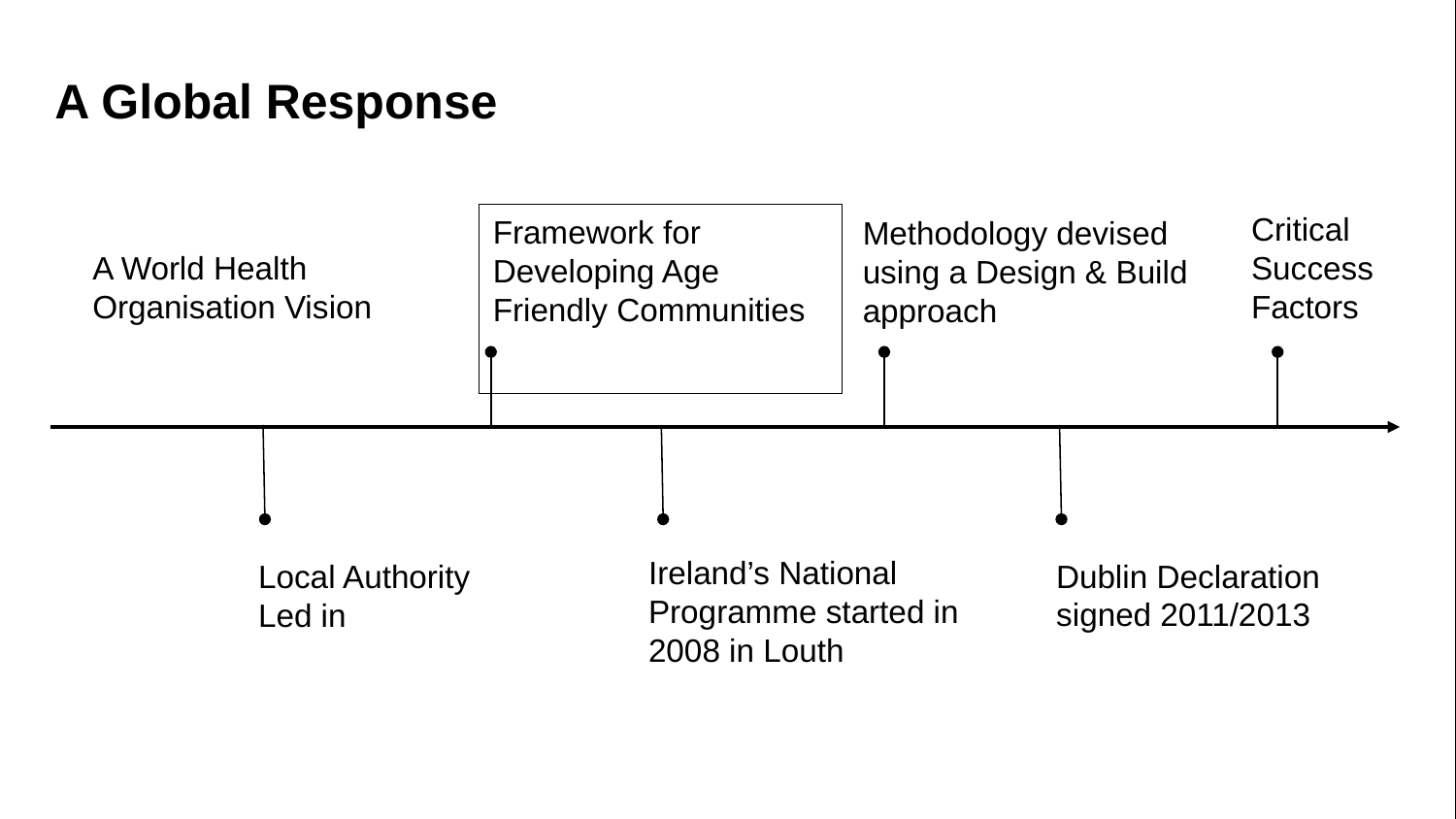

# A Global Response
Critical
Success
Factors
Framework for Developing Age Friendly Communities

Methodology devised using a Design & Build approach

A World Health Organisation Vision

Ireland’s National
Programme started in 2008 in Louth

Dublin Declaration
signed 2011/2013

Local Authority
Led in